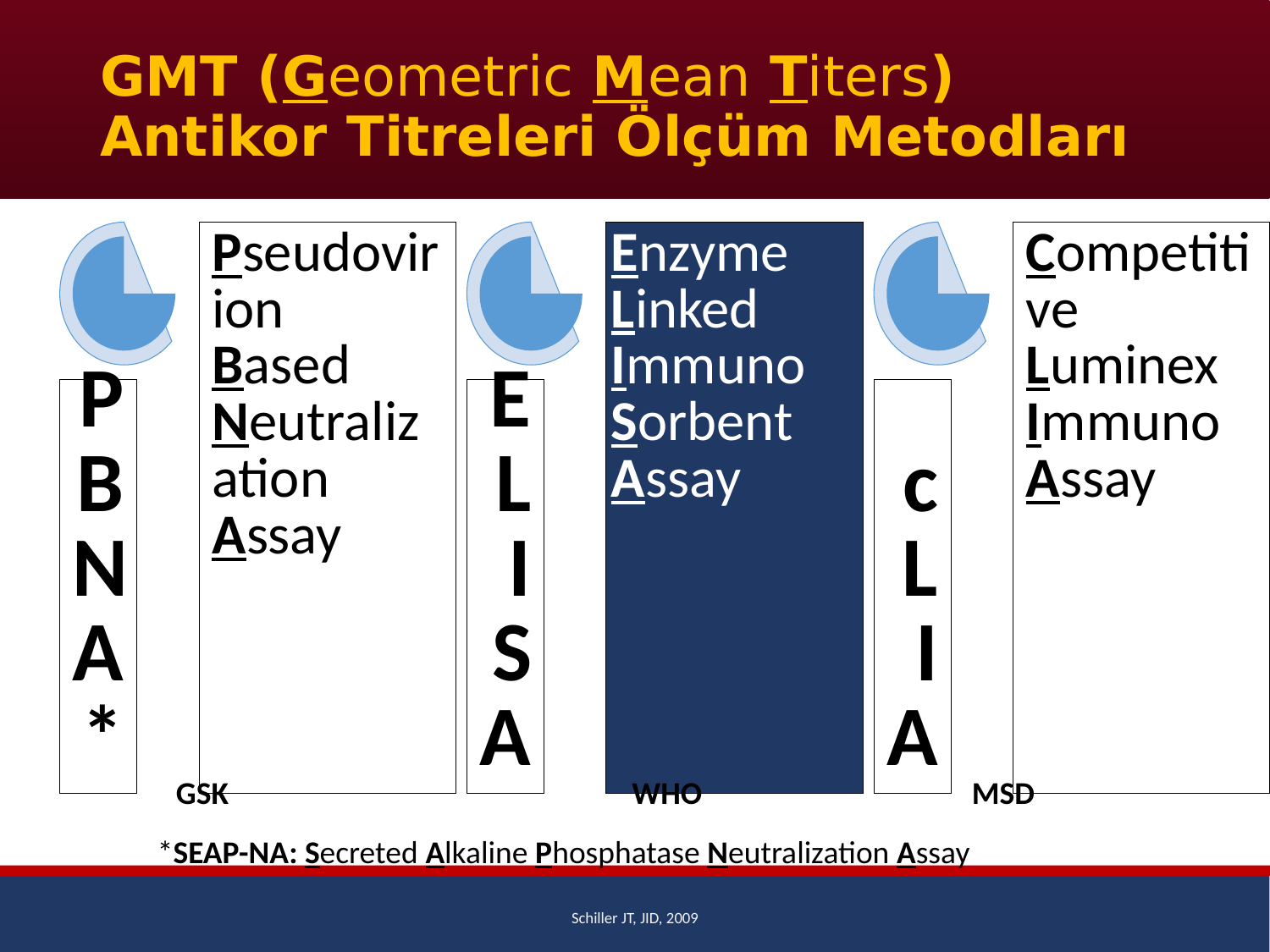

# GMT (Geometric Mean Titers) Antikor Titreleri Ölçüm Metodları
PBNA*
Pseudovirion
ELISA
Enzyme
Based
Neutralization
Assay
Linked
Immuno
Sorbent
Assay
cLIA
Competitive
Luminex
Immuno
Assay
GSK
WHO
MSD
*SEAP-NA: Secreted Alkaline Phosphatase Neutralization Assay

Schiller JT, JID, 2009